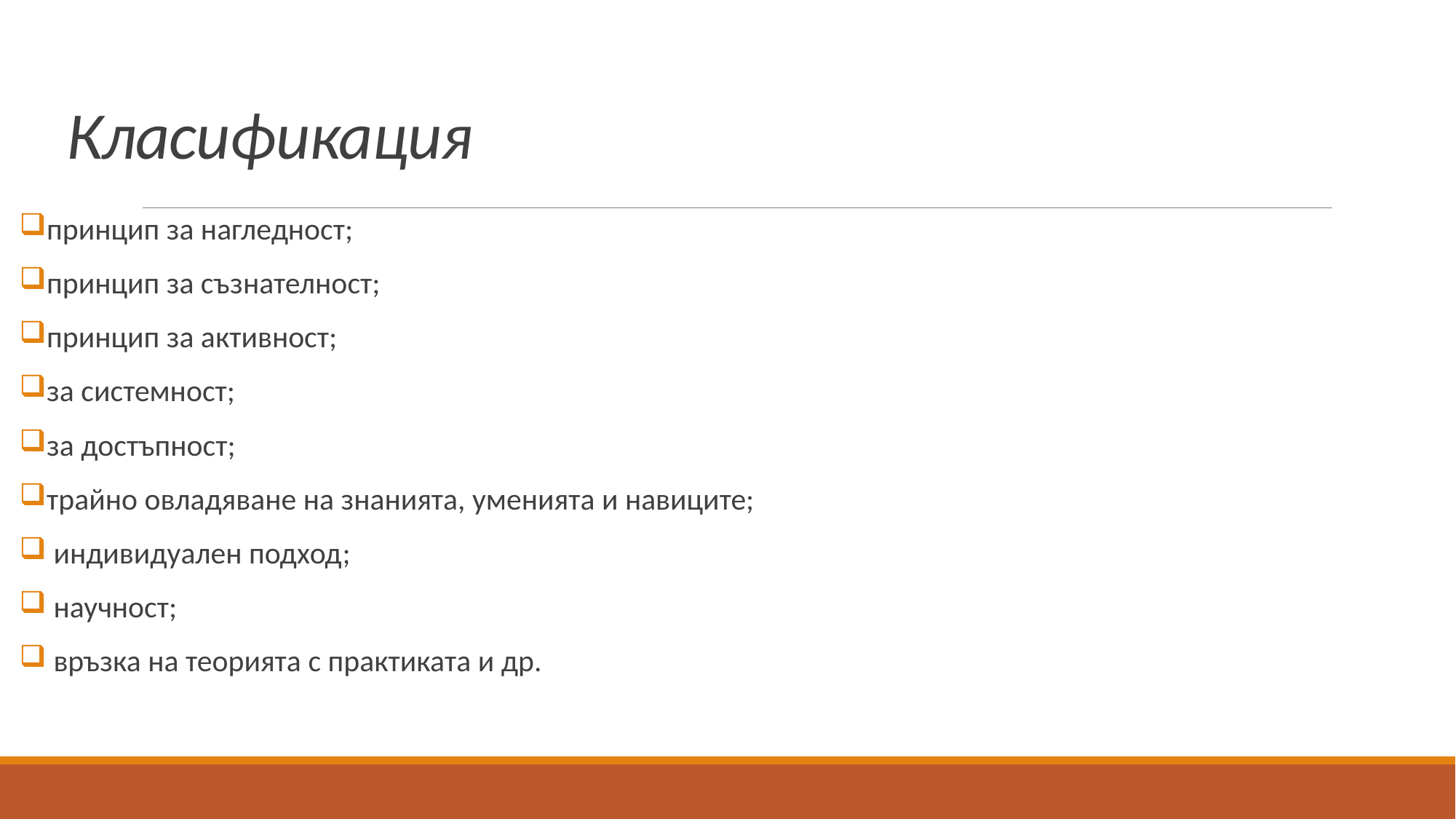

# Класификация
принцип за наг­ледност;
принцип за съзнателност;
принцип за активност;
за систем­ност;
за достъпност;
трайно овладяване на знанията, уменията и навиците;
 индивидуален подход;
 научност;
 връзка на теорията с практиката и др.